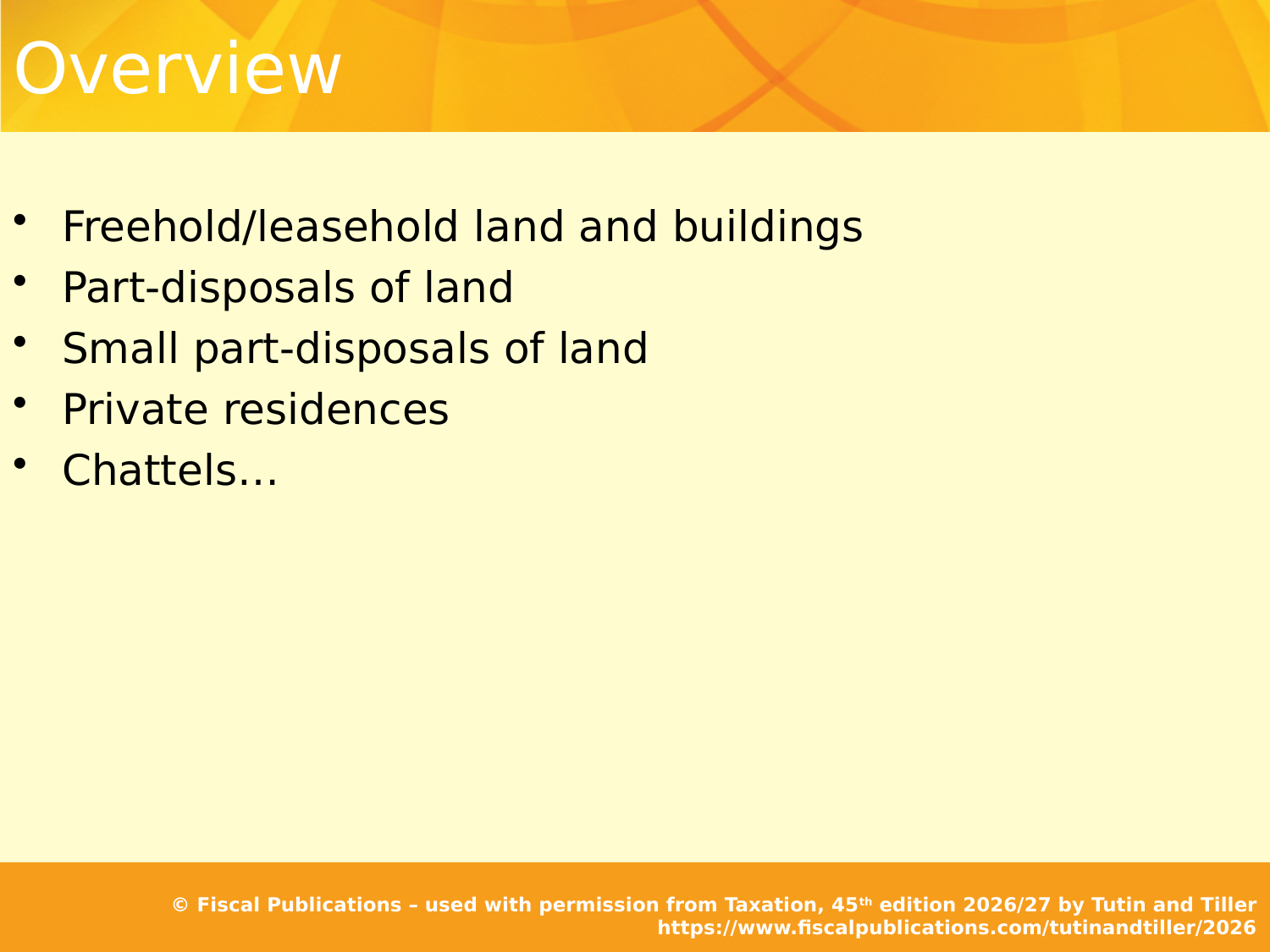

# Overview

Freehold/leasehold land and buildings
Part-disposals of land
Small part-disposals of land
Private residences
Chattels…